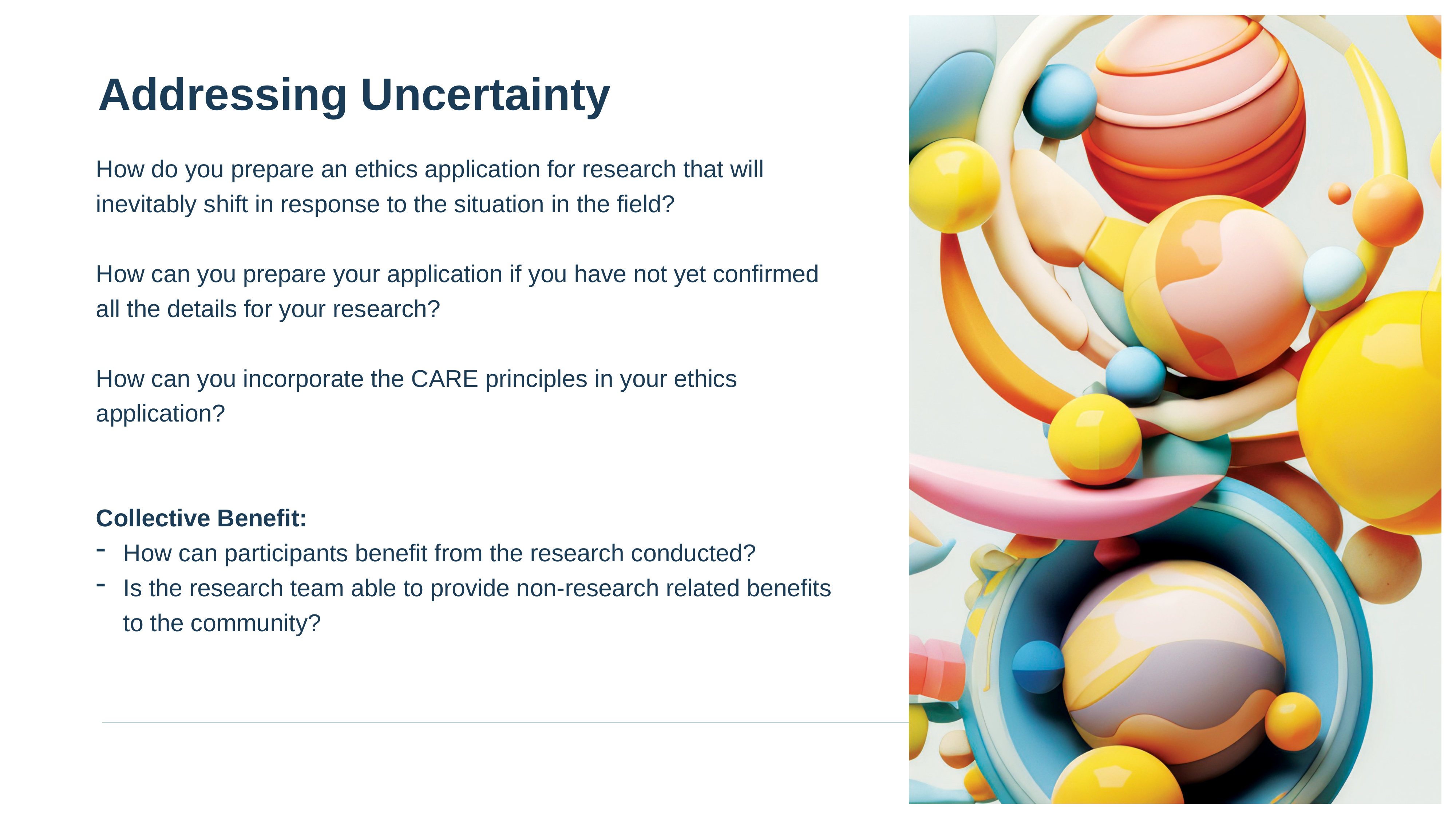

Addressing Uncertainty
How do you prepare an ethics application for research that will inevitably shift in response to the situation in the field?​

How can you prepare your application if you have not yet confirmed all the details for your research?​

How can you incorporate the CARE principles in your ethics application?

Collective Benefit:
How can participants benefit from the research conducted?
Is the research team able to provide non-research related benefits to the community?